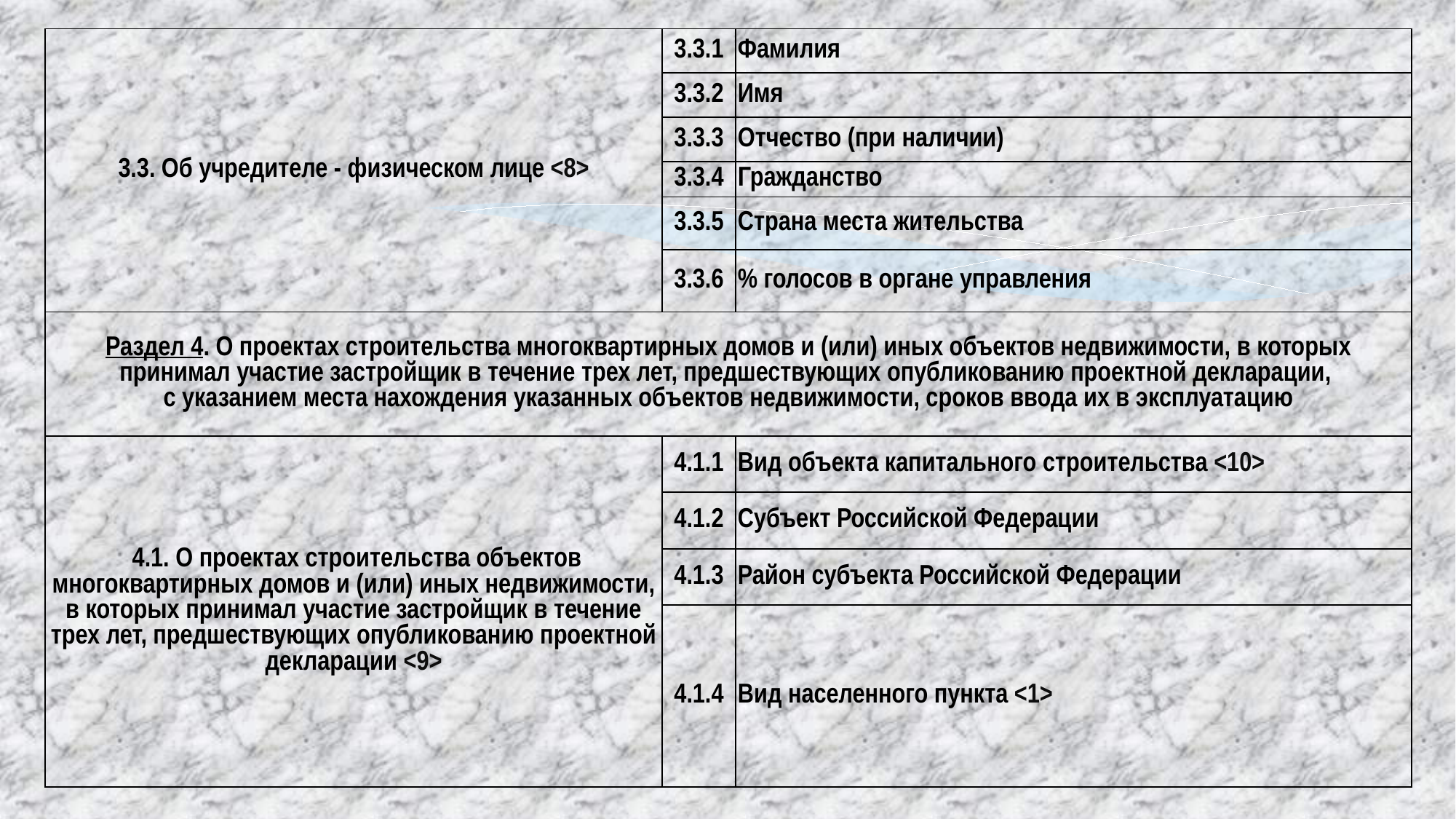

| 3.3. Об учредителе - физическом лице <8> | 3.3.1 | Фамилия |
| --- | --- | --- |
|  | 3.3.2 | Имя |
|  | 3.3.3 | Отчество (при наличии) |
|  | 3.3.4 | Гражданство |
|  | 3.3.5 | Страна места жительства |
|  | 3.3.6 | % голосов в органе управления |
| Раздел 4. О проектах строительства многоквартирных домов и (или) иных объектов недвижимости, в которых принимал участие застройщик в течение трех лет, предшествующих опубликованию проектной декларации, с указанием места нахождения указанных объектов недвижимости, сроков ввода их в эксплуатацию |  |  |
| 4.1. О проектах строительства объектов многоквартирных домов и (или) иных недвижимости, в которых принимал участие застройщик в течение трех лет, предшествующих опубликованию проектной декларации <9> | 4.1.1 | Вид объекта капитального строительства <10> |
|  | 4.1.2 | Субъект Российской Федерации |
|  | 4.1.3 | Район субъекта Российской Федерации |
|  | 4.1.4 | Вид населенного пункта <1> |